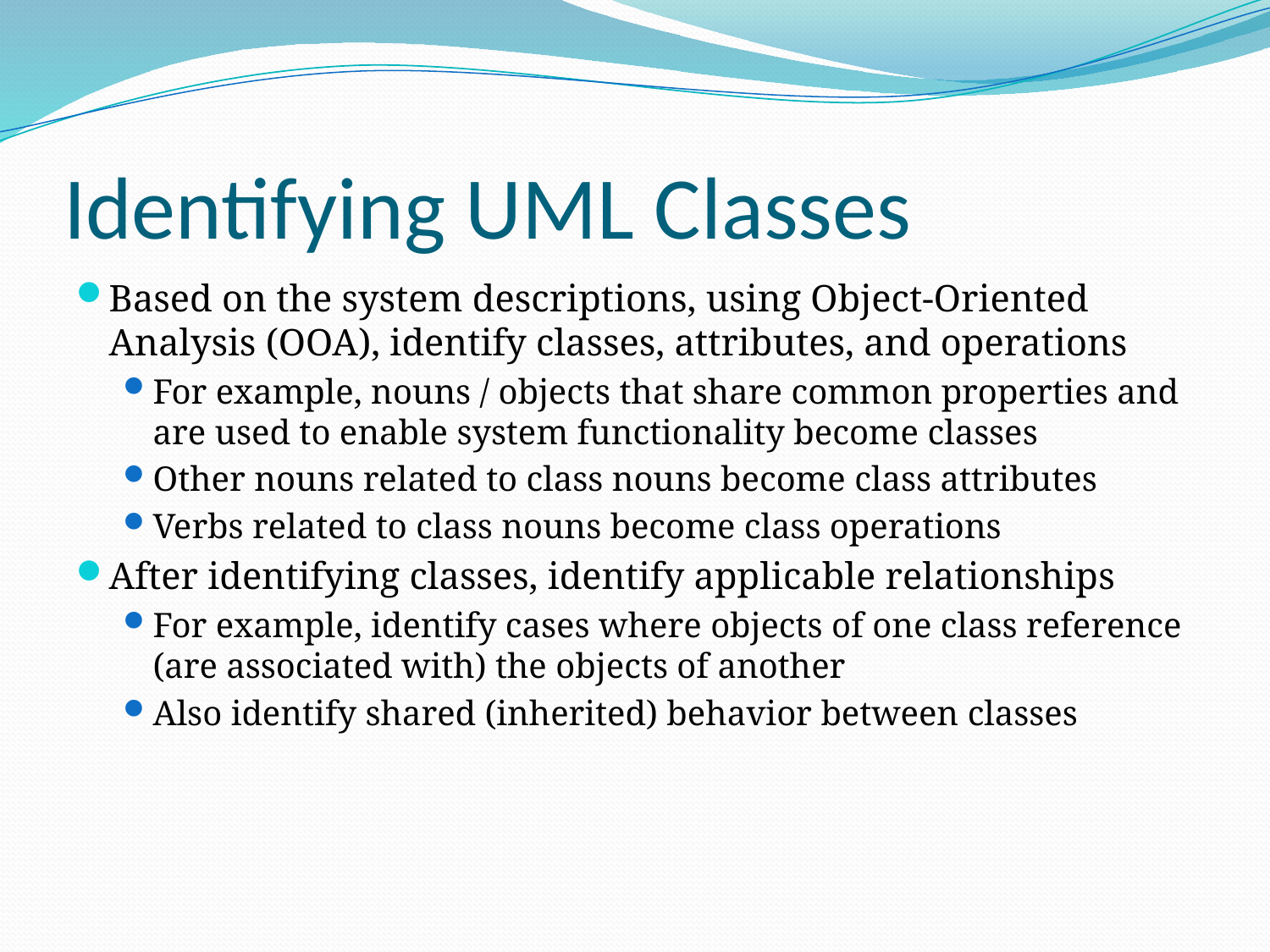

# Identifying UML Classes
Based on the system descriptions, using Object-Oriented Analysis (OOA), identify classes, attributes, and operations
For example, nouns / objects that share common properties and are used to enable system functionality become classes
Other nouns related to class nouns become class attributes
Verbs related to class nouns become class operations
After identifying classes, identify applicable relationships
For example, identify cases where objects of one class reference (are associated with) the objects of another
Also identify shared (inherited) behavior between classes